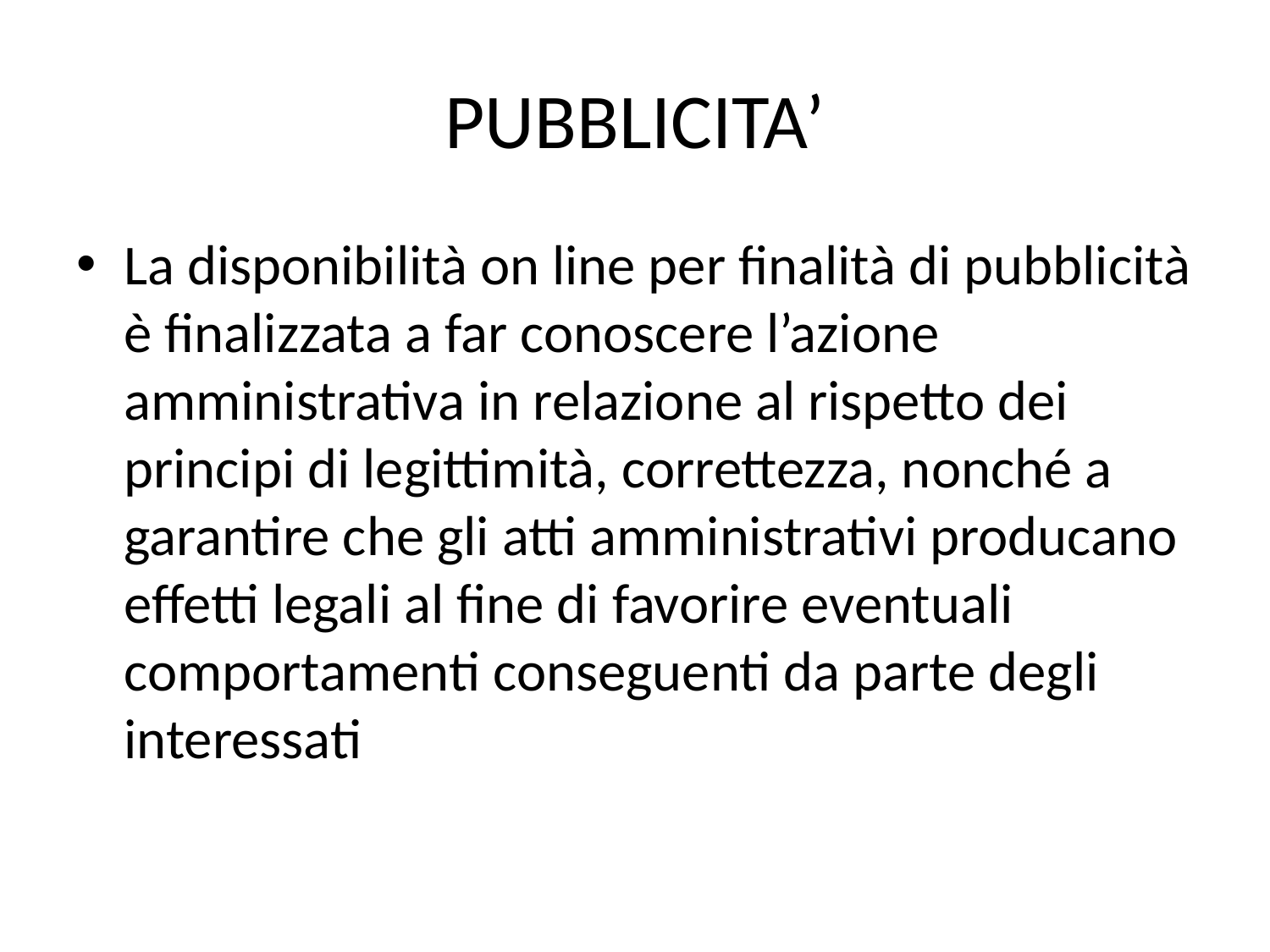

# PUBBLICITA’
La disponibilità on line per finalità di pubblicità è finalizzata a far conoscere l’azione amministrativa in relazione al rispetto dei principi di legittimità, correttezza, nonché a garantire che gli atti amministrativi producano effetti legali al fine di favorire eventuali comportamenti conseguenti da parte degli interessati